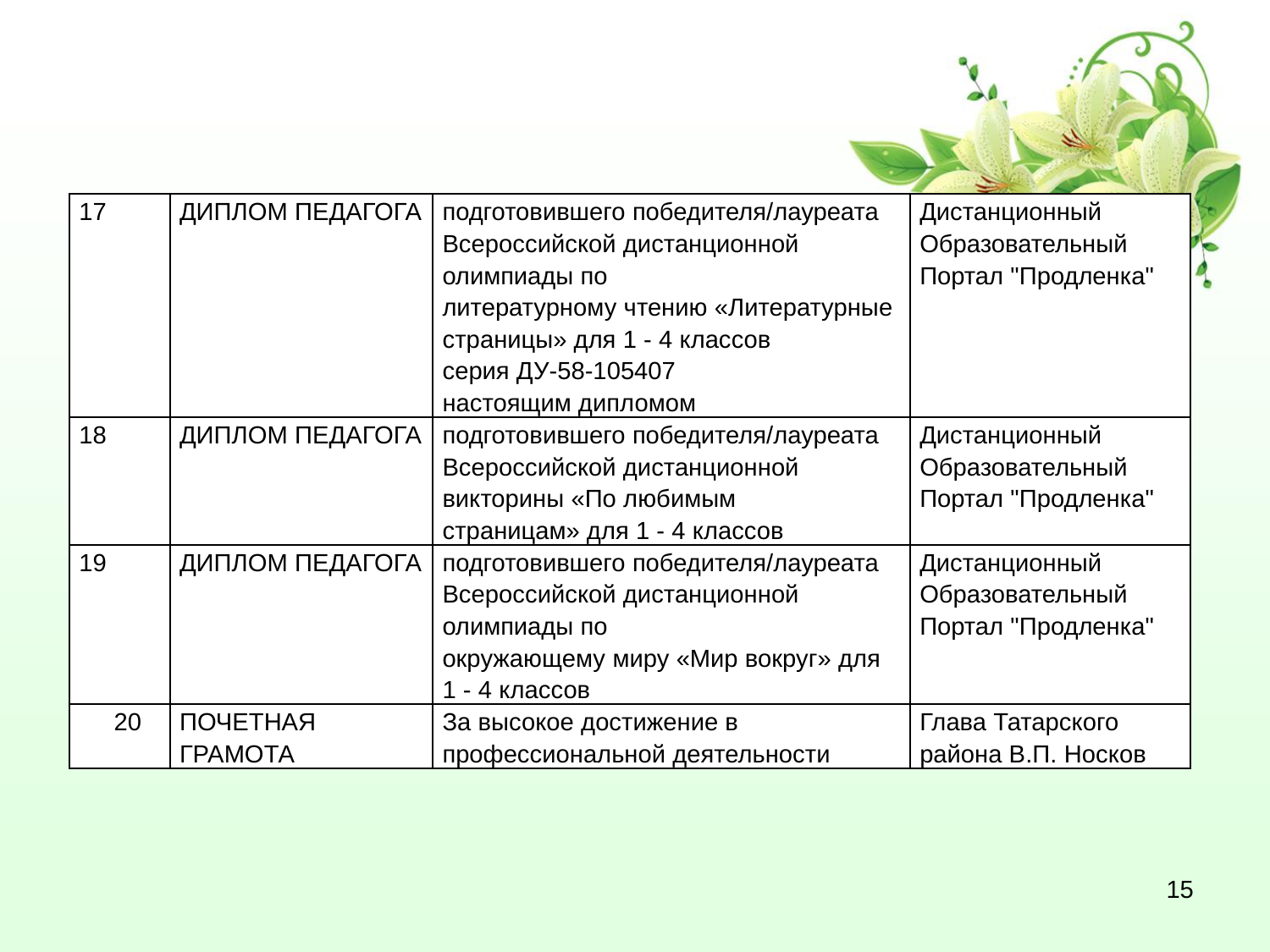

| 17 | ДИПЛОМ ПЕДАГОГА | подготовившего победителя/лауреата Всероссийской дистанционной олимпиады по литературному чтению «Литературные страницы» для 1 - 4 классов серия ДУ-58-105407 настоящим дипломом | Дистанционный Образовательный Портал "Продленка" |
| --- | --- | --- | --- |
| 18 | ДИПЛОМ ПЕДАГОГА | подготовившего победителя/лауреата Всероссийской дистанционной викторины «По любимым страницам» для 1 - 4 классов | Дистанционный Образовательный Портал "Продленка" |
| 19 | ДИПЛОМ ПЕДАГОГА | подготовившего победителя/лауреата Всероссийской дистанционной олимпиады по окружающему миру «Мир вокруг» для 1 - 4 классов | Дистанционный Образовательный Портал "Продленка" |
| 20 | ПОЧЕТНАЯ ГРАМОТА | За высокое достижение в профессиональной деятельности | Глава Татарского района В.П. Носков |
15